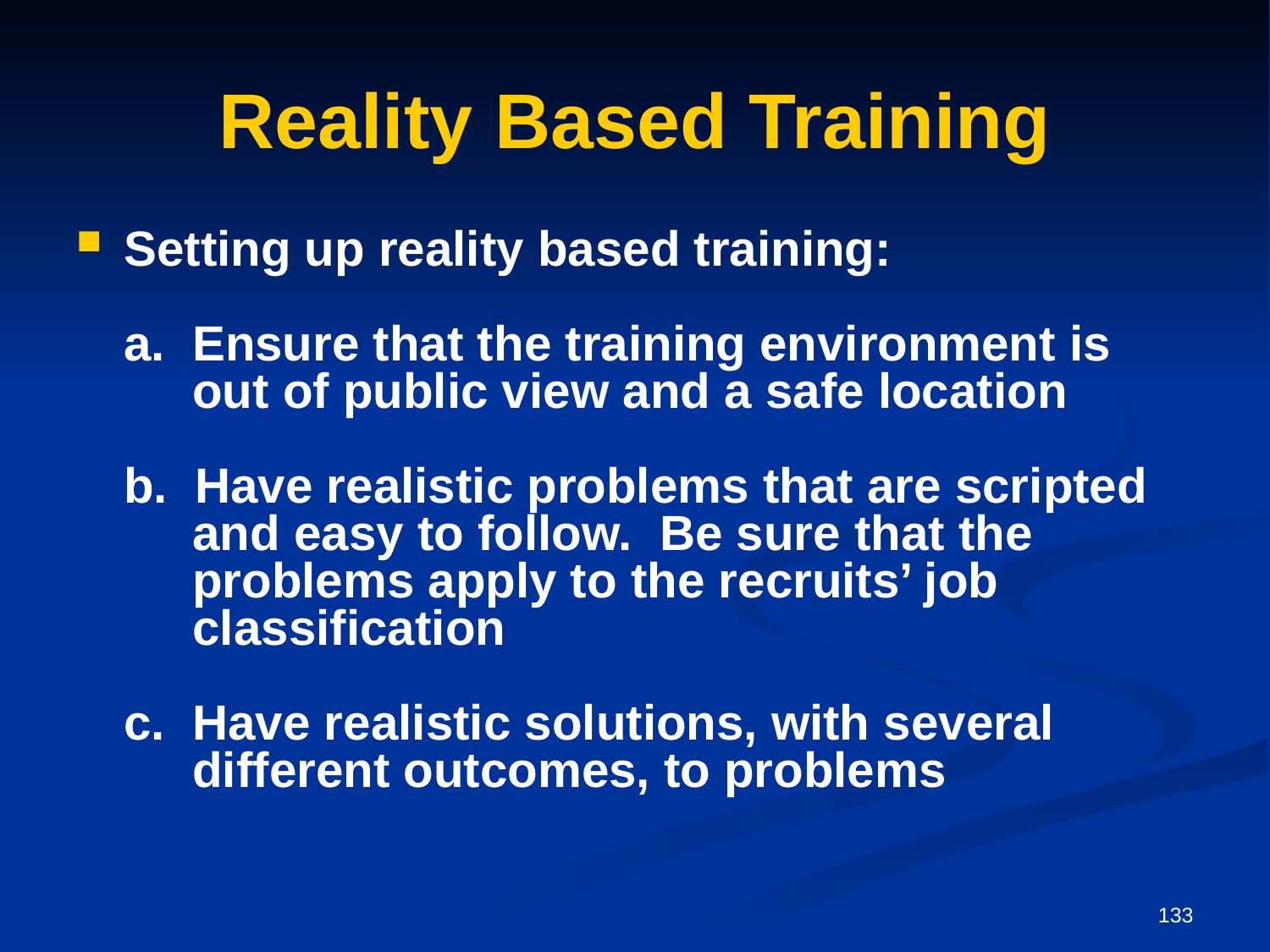

# Reality Based Training
Setting up reality based training:

	a.  Ensure that the training environment is
	     out of public view and a safe location

	b.  Have realistic problems that are scripted
	     and easy to follow.  Be sure that the
	     problems apply to the recruits’ job
	     classification

	c.  Have realistic solutions, with several
	     different outcomes, to problems

133